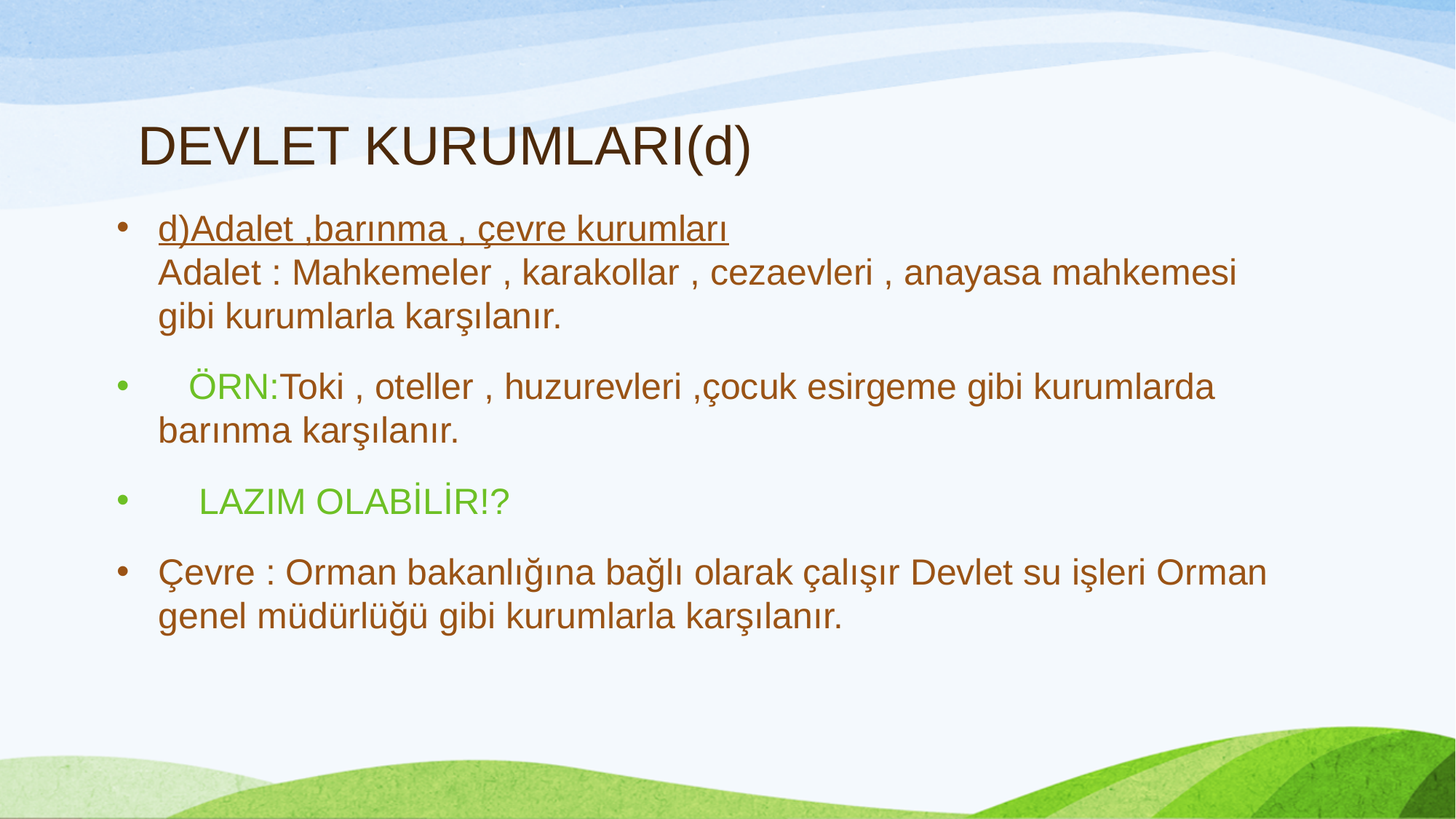

# DEVLET KURUMLARI(d)
d)Adalet ,barınma , çevre kurumları
Adalet : Mahkemeler , karakollar , cezaevleri , anayasa mahkemesi gibi kurumlarla karşılanır.
   ÖRN:Toki , oteller , huzurevleri ,çocuk esirgeme gibi kurumlarda barınma karşılanır.
    LAZIM OLABİLİR!?
Çevre : Orman bakanlığına bağlı olarak çalışır Devlet su işleri Orman genel müdürlüğü gibi kurumlarla karşılanır.